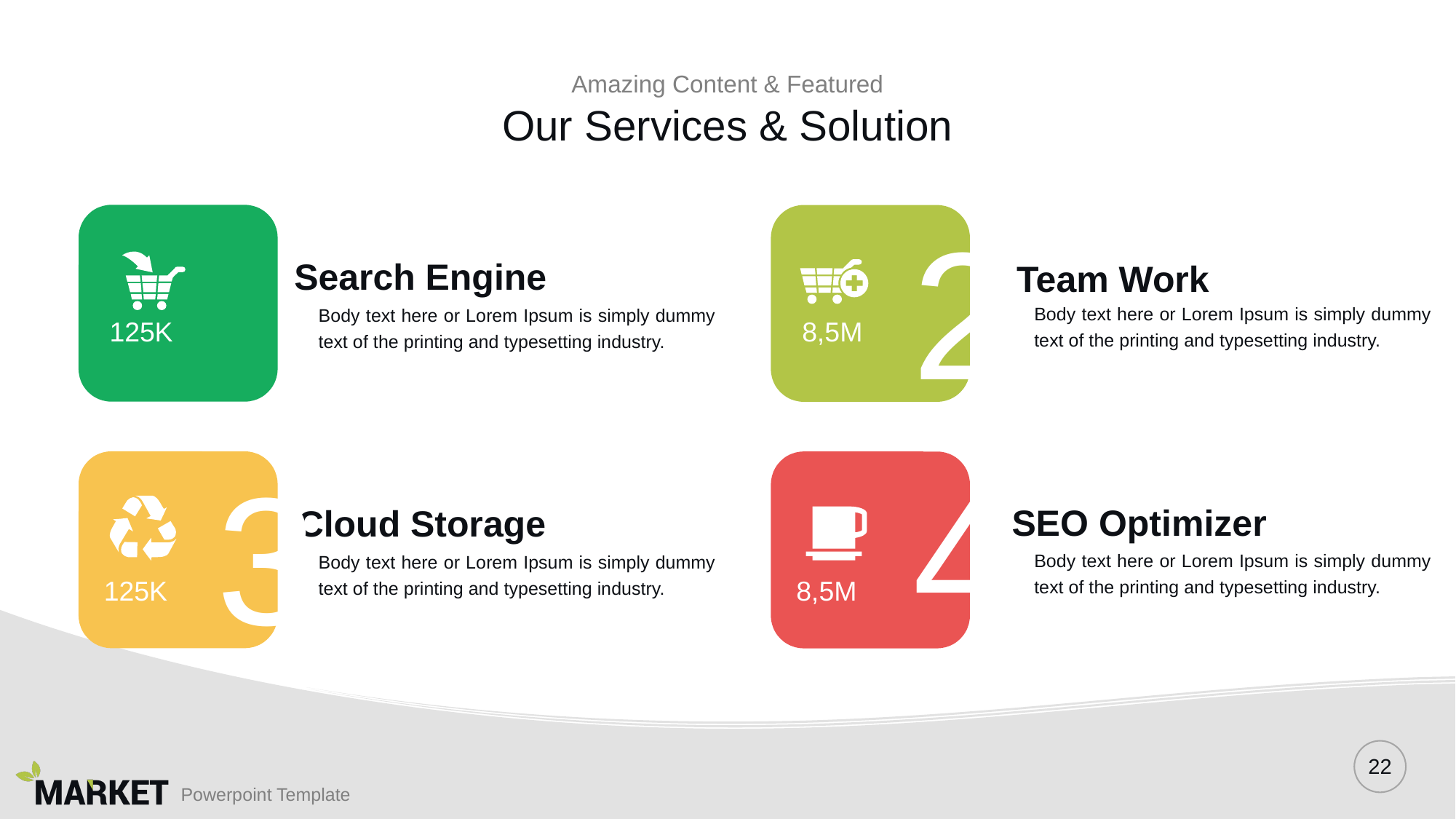

Amazing Content & Featured
# Our Services & Solution
1
2

8,5M

125K
Search Engine
Body text here or Lorem Ipsum is simply dummy text of the printing and typesetting industry.
Team Work
Body text here or Lorem Ipsum is simply dummy text of the printing and typesetting industry.
4

8,5M
3

125K
SEO Optimizer
Body text here or Lorem Ipsum is simply dummy text of the printing and typesetting industry.
Cloud Storage
Body text here or Lorem Ipsum is simply dummy text of the printing and typesetting industry.